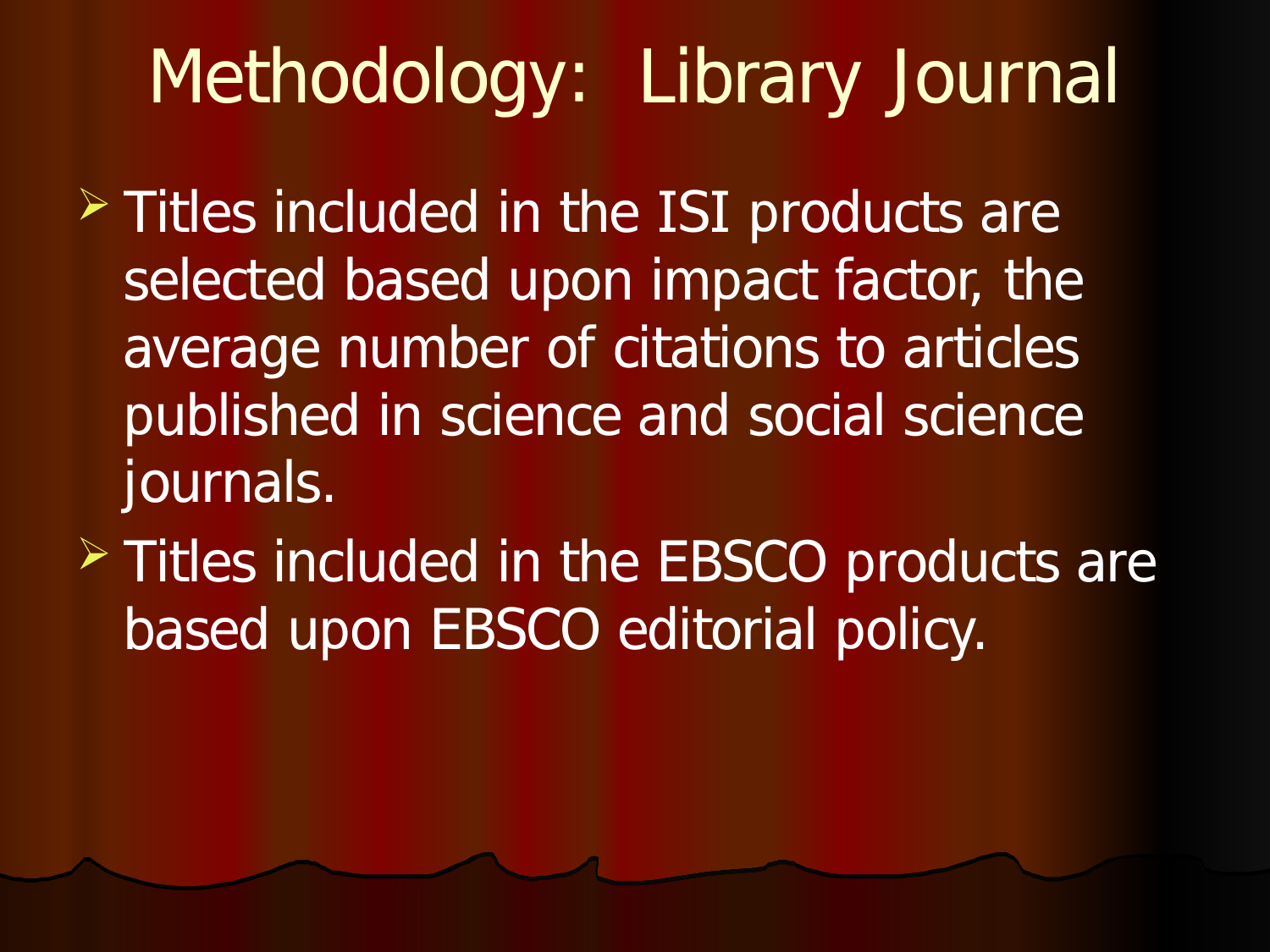

# Methodology:  Library Journal
Titles included in the ISI products are selected based upon impact factor, the average number of citations to articles published in science and social science journals.
Titles included in the EBSCO products are based upon EBSCO editorial policy.